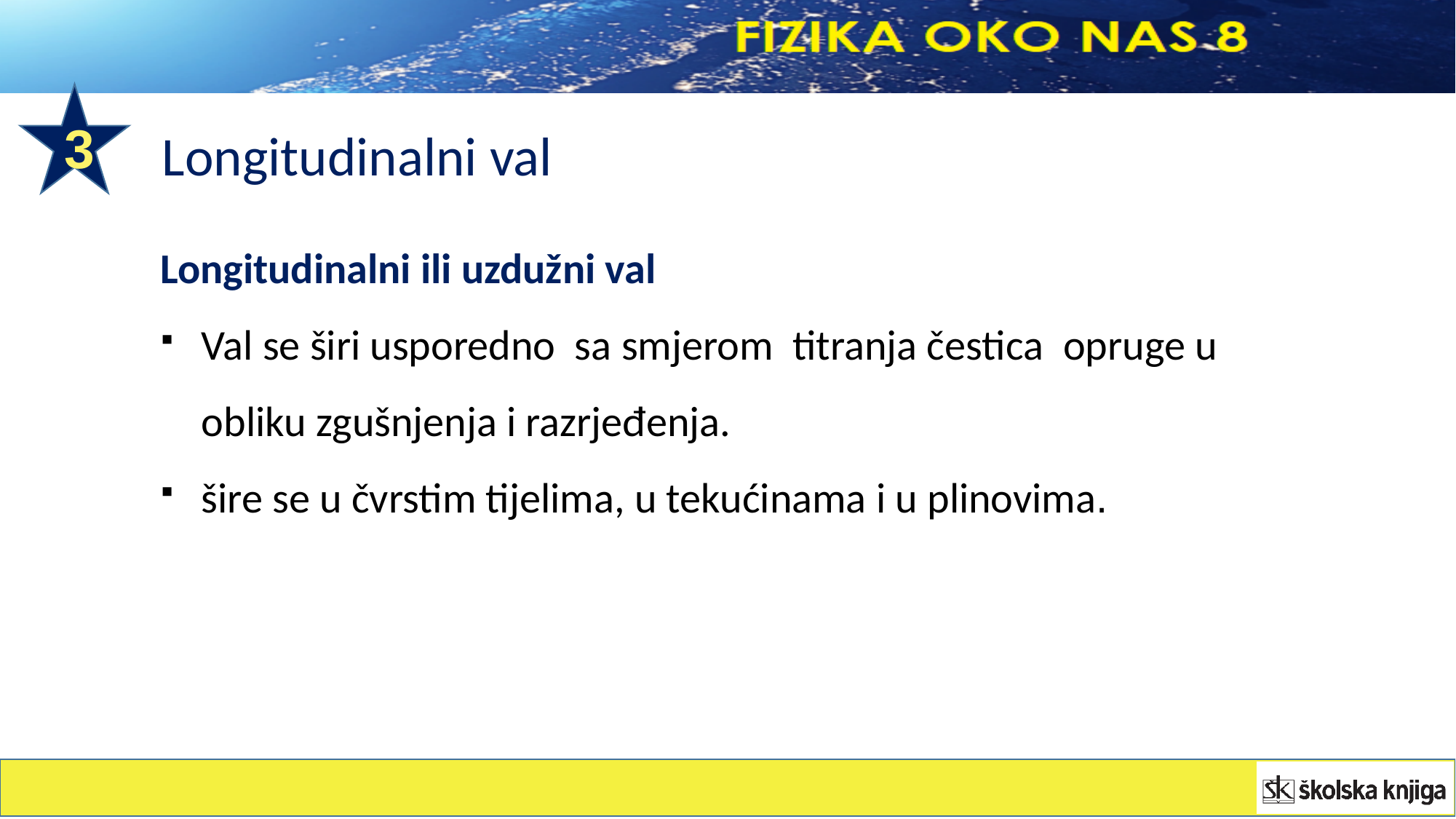

3
Longitudinalni val
Longitudinalni ili uzdužni val
Val se širi usporedno  sa smjerom  titranja čestica  opruge u obliku zgušnjenja i razrjeđenja.
šire se u čvrstim tijelima, u tekućinama i u plinovima.